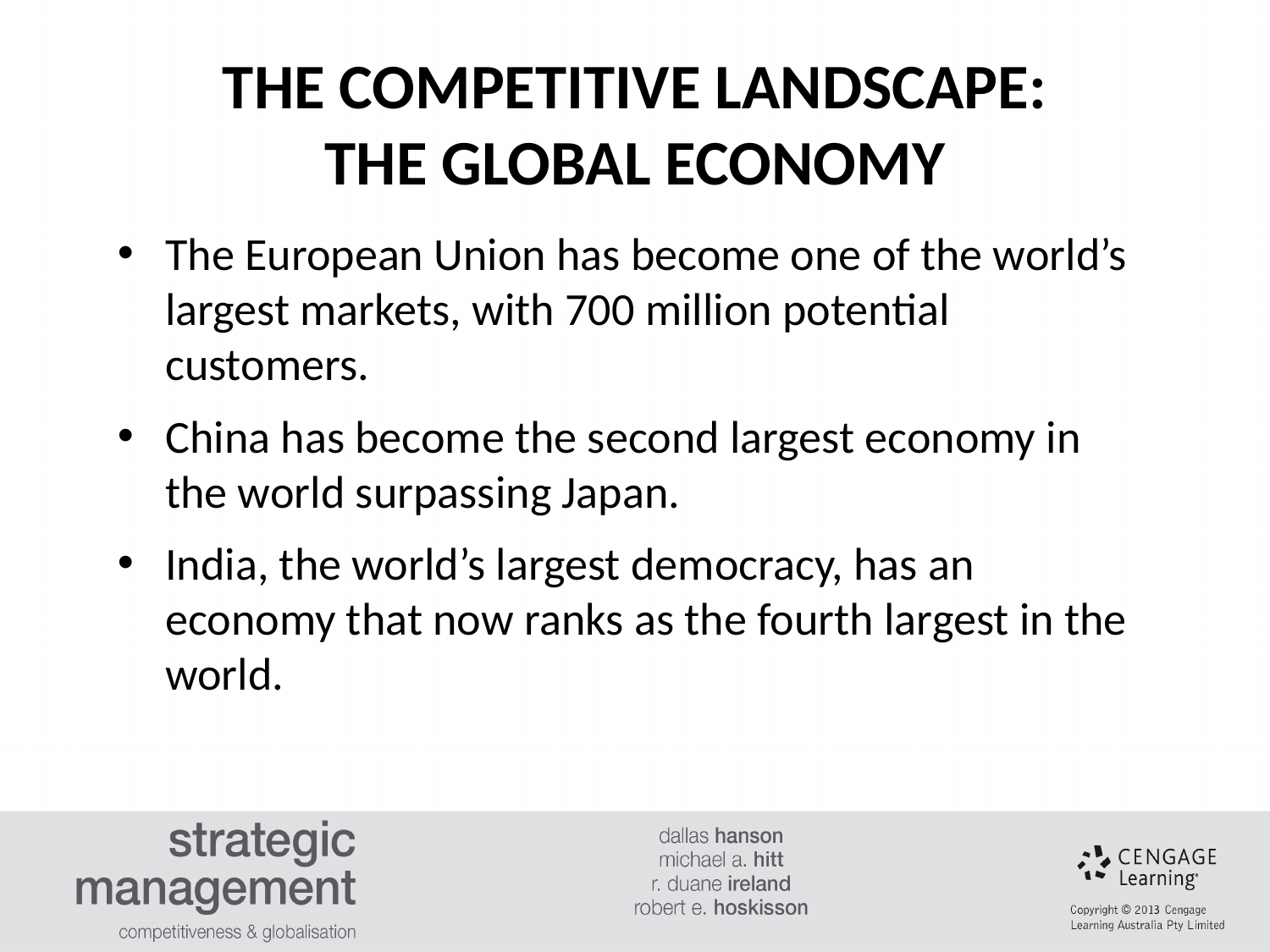

THE COMPETITIVE LANDSCAPE:
THE GLOBAL ECONOMY

#
The European Union has become one of the world’s largest markets, with 700 million potential customers.
China has become the second largest economy in the world surpassing Japan.
India, the world’s largest democracy, has an economy that now ranks as the fourth largest in the world.